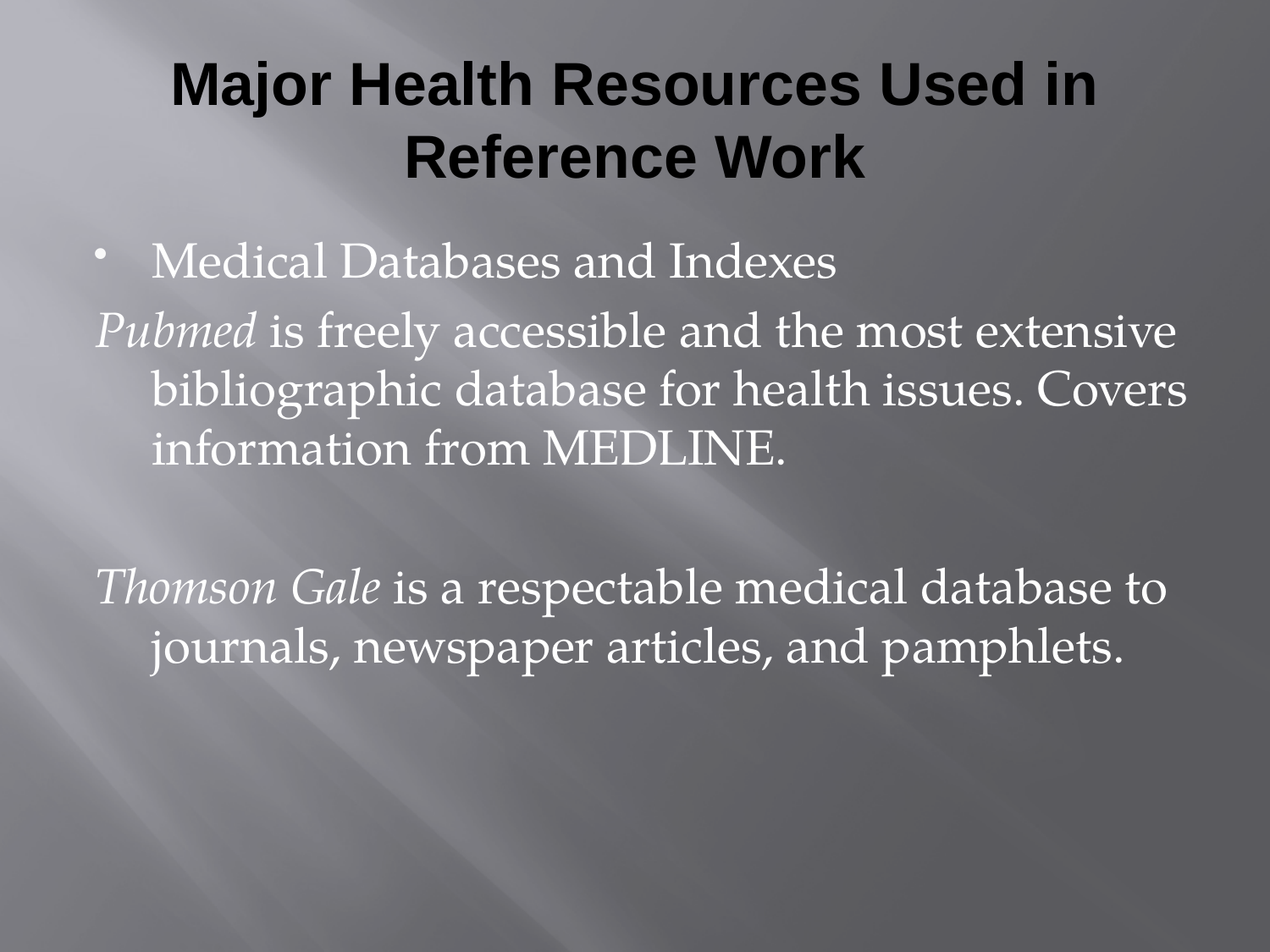

# Major Health Resources Used in Reference Work
Medical Databases and Indexes
Pubmed is freely accessible and the most extensive bibliographic database for health issues. Covers information from MEDLINE.

Thomson Gale is a respectable medical database to journals, newspaper articles, and pamphlets.